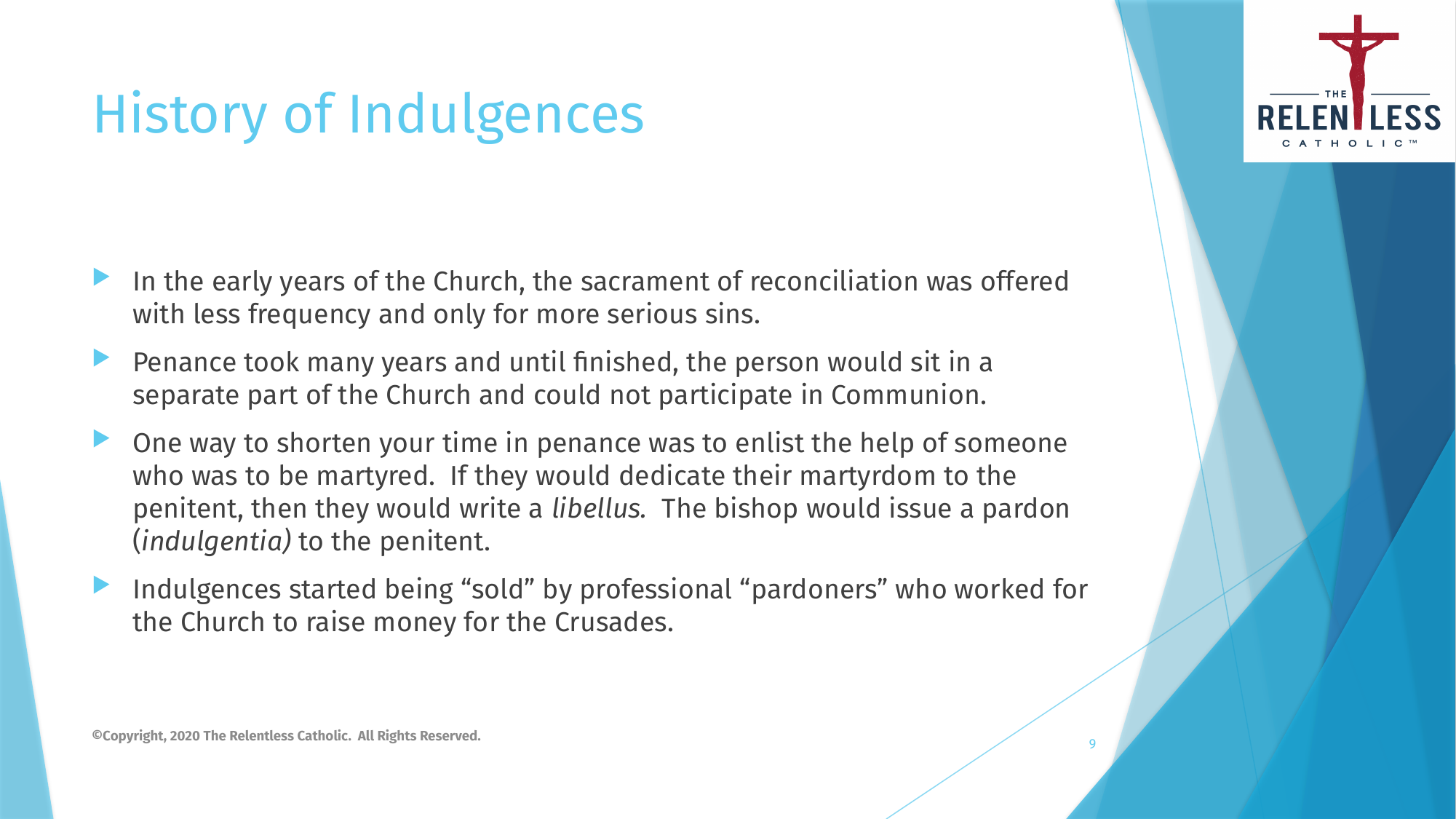

# History of Indulgences
In the early years of the Church, the sacrament of reconciliation was offered with less frequency and only for more serious sins.
Penance took many years and until finished, the person would sit in a separate part of the Church and could not participate in Communion.
One way to shorten your time in penance was to enlist the help of someone who was to be martyred.  If they would dedicate their martyrdom to the penitent, then they would write a libellus.  The bishop would issue a pardon (indulgentia) to the penitent.
Indulgences started being “sold” by professional “pardoners” who worked for the Church to raise money for the Crusades.

©Copyright, 2020 The Relentless Catholic.  All Rights Reserved.

9